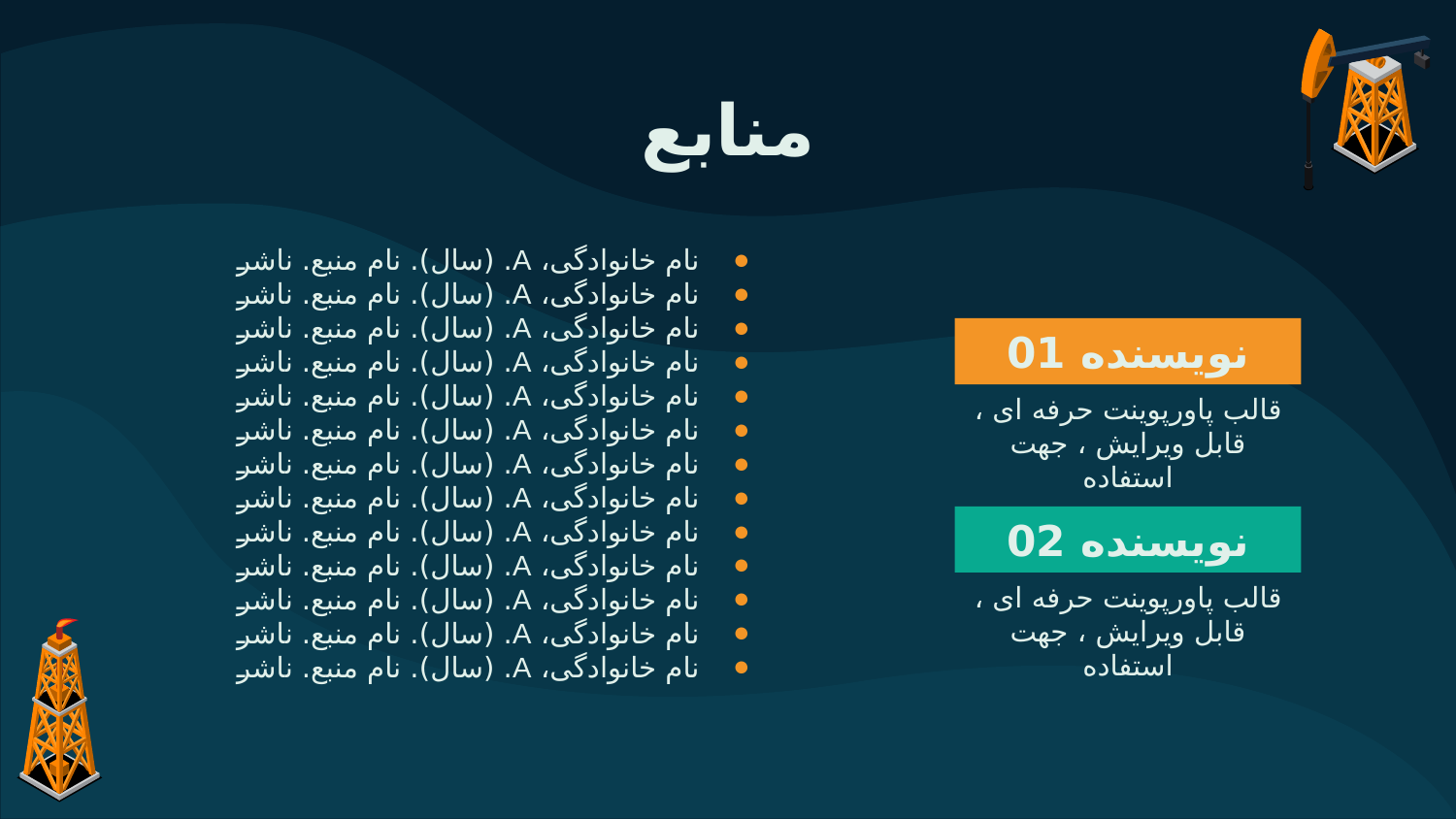

# منابع
نام خانوادگی، A. (سال). نام منبع. ناشر
نام خانوادگی، A. (سال). نام منبع. ناشر
نام خانوادگی، A. (سال). نام منبع. ناشر
نام خانوادگی، A. (سال). نام منبع. ناشر
نام خانوادگی، A. (سال). نام منبع. ناشر
نام خانوادگی، A. (سال). نام منبع. ناشر
نام خانوادگی، A. (سال). نام منبع. ناشر
نام خانوادگی، A. (سال). نام منبع. ناشر
نام خانوادگی، A. (سال). نام منبع. ناشر
نام خانوادگی، A. (سال). نام منبع. ناشر
نام خانوادگی، A. (سال). نام منبع. ناشر
نام خانوادگی، A. (سال). نام منبع. ناشر
نام خانوادگی، A. (سال). نام منبع. ناشر
نویسنده 01
قالب پاورپوينت حرفه ای ، قابل ویرایش ، جهت استفاده
نویسنده 02
قالب پاورپوينت حرفه ای ، قابل ویرایش ، جهت استفاده